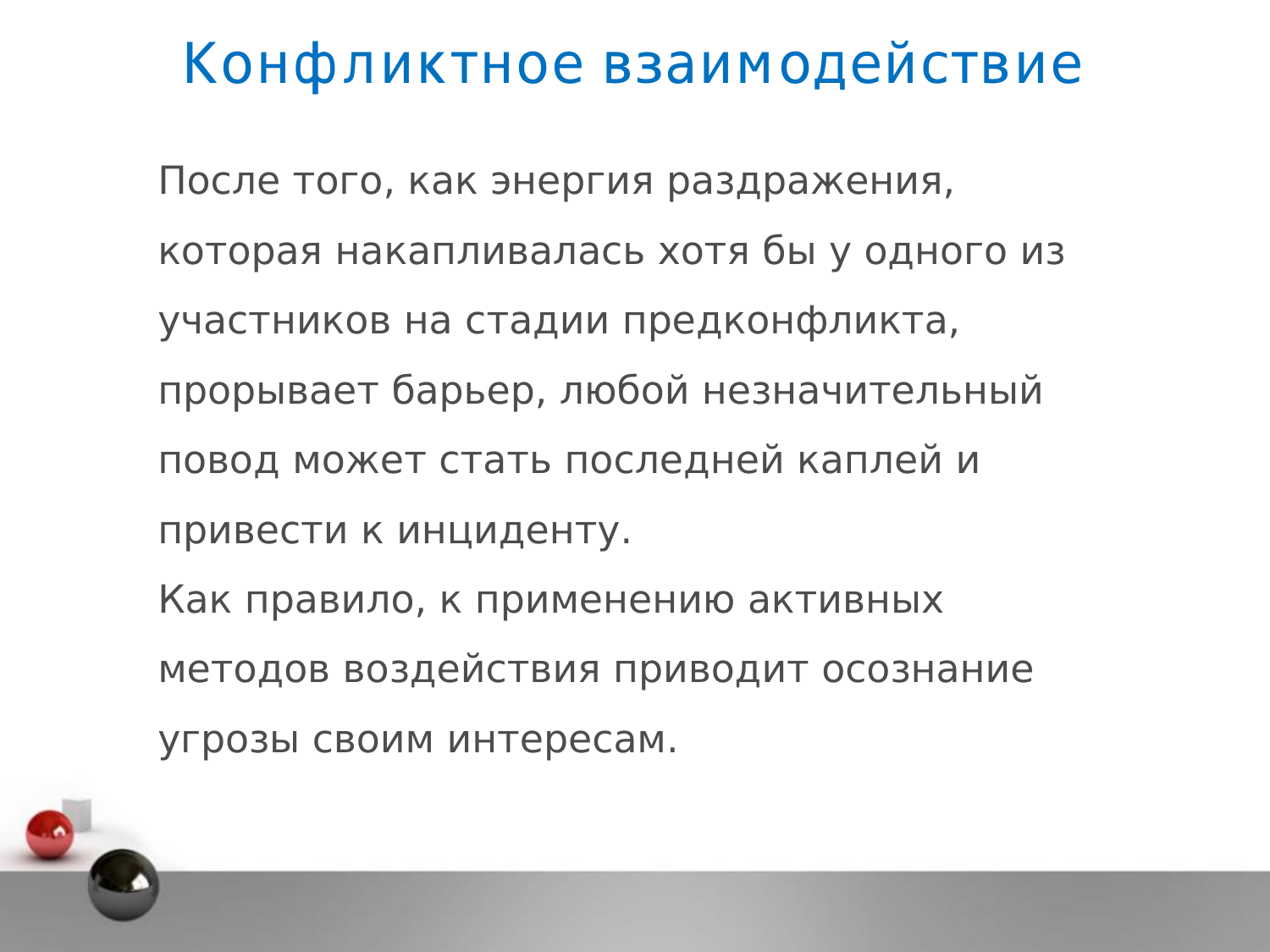

# Конфликтное взаимодействие
После того, как энергия раздражения, которая накапливалась хотя бы у одного из участников на стадии предконфликта, прорывает барьер, любой незначительный повод может стать последней каплей и привести к инциденту.
Как правило, к применению активных методов воздействия приводит осознание угрозы своим интересам.